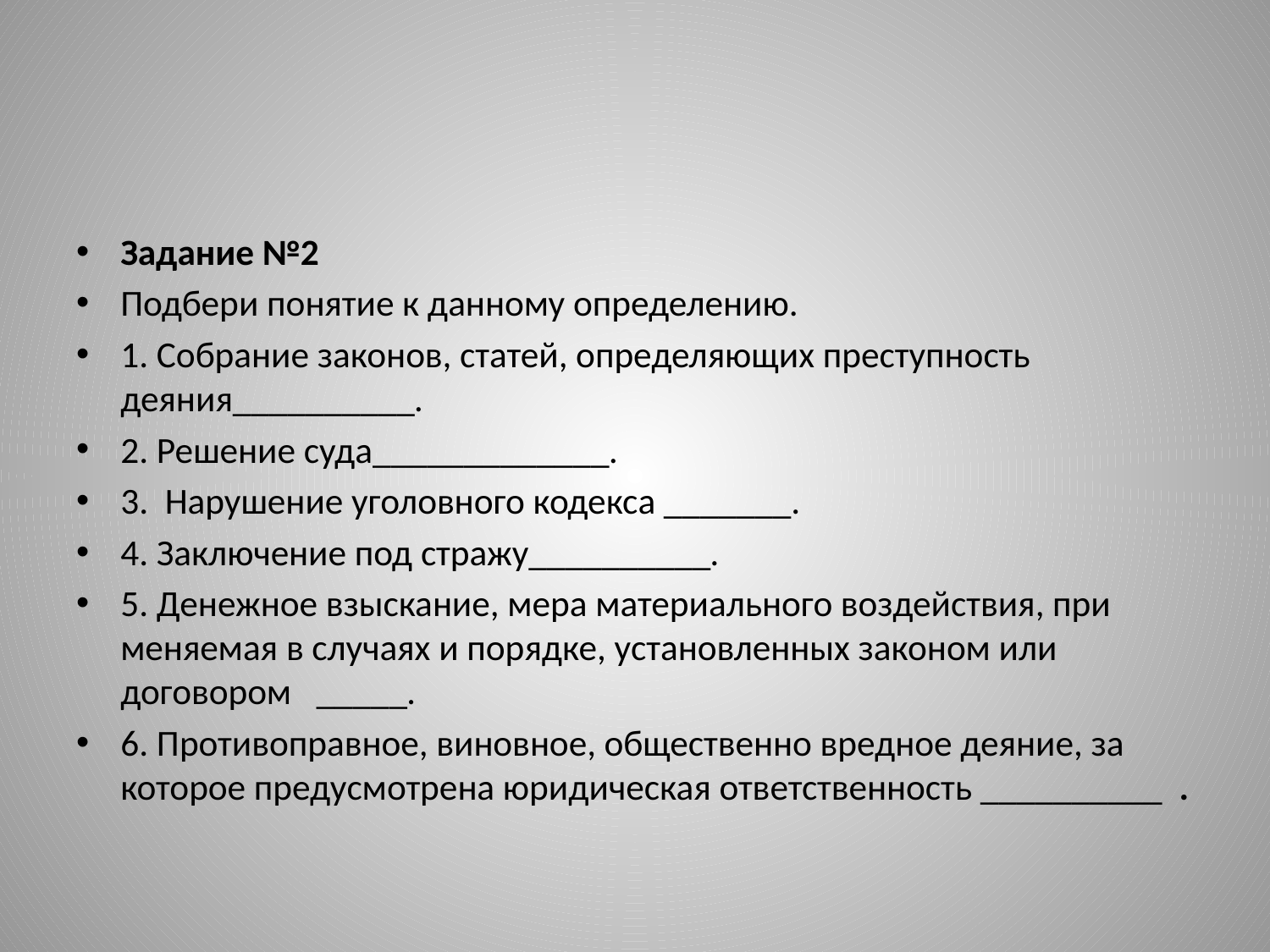

#
Задание №2
Подбери понятие к данному определению.
1. Собрание законов, статей, определяющих преступность деяния__________.
2. Решение суда_____________.
3.  Нарушение уголовного кодекса _______.
4. Заключение под стражу__________.
5. Денежное взыскание, мера материального воздействия, при­меняемая в случаях и порядке, установленных законом или договором   _____.
6. Противоправное, виновное, общественно вредное деяние, за которое предусмотрена юридическая ответственность __________  .